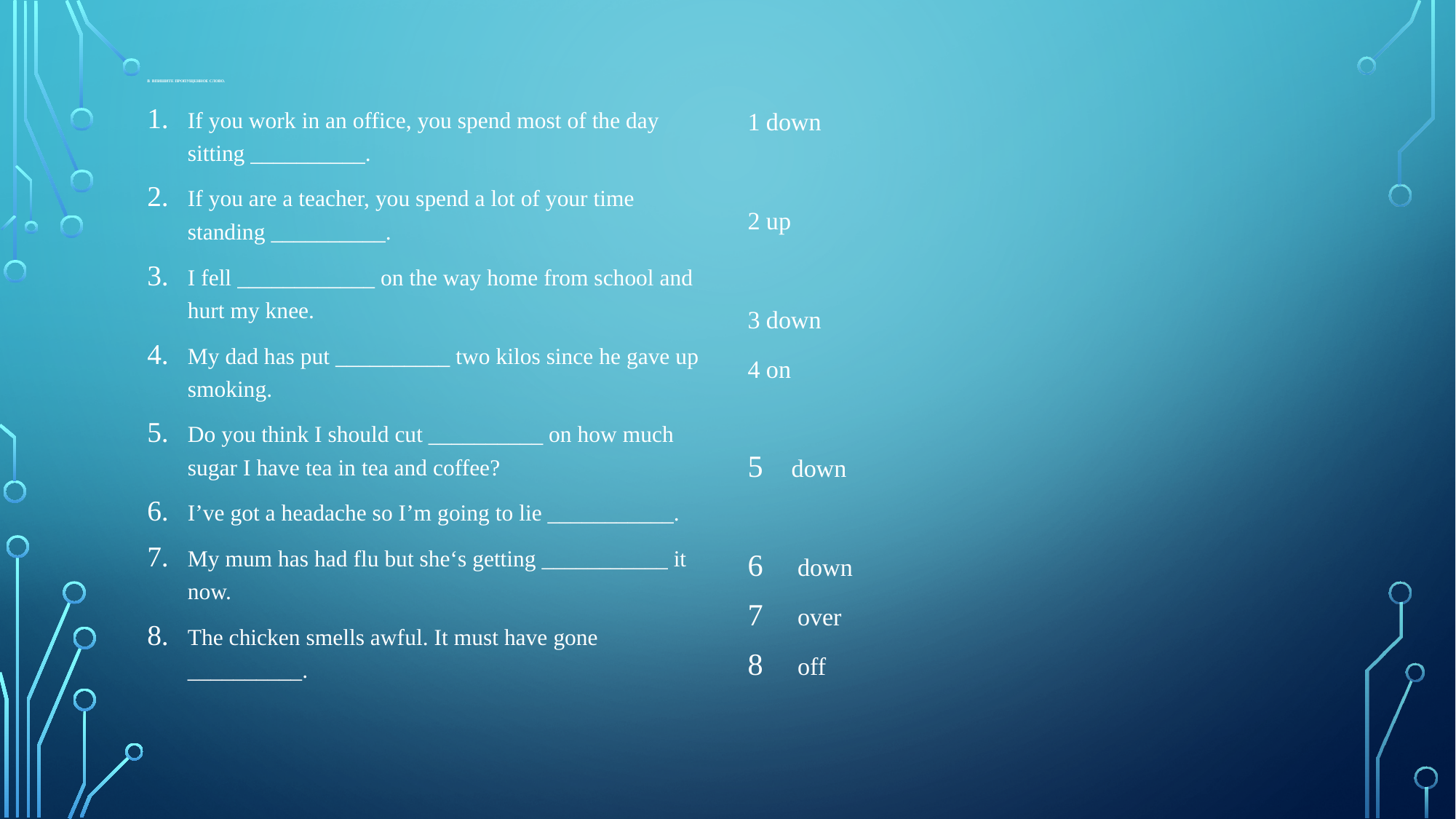

# B  Впишите пропущенное слово.
If you work in an office, you spend most of the day sitting __________.
If you are a teacher, you spend a lot of your time standing __________.
I fell ____________ on the way home from school and hurt my knee.
My dad has put __________ two kilos since he gave up smoking.
Do you think I should cut __________ on how much sugar I have tea in tea and coffee?
I’ve got a headache so I’m going to lie ___________.
My mum has had flu but she‘s getting ___________ it now.
The chicken smells awful. It must have gone __________.

1 down

2 up

3 down
4 on

down

 down
 over
 off